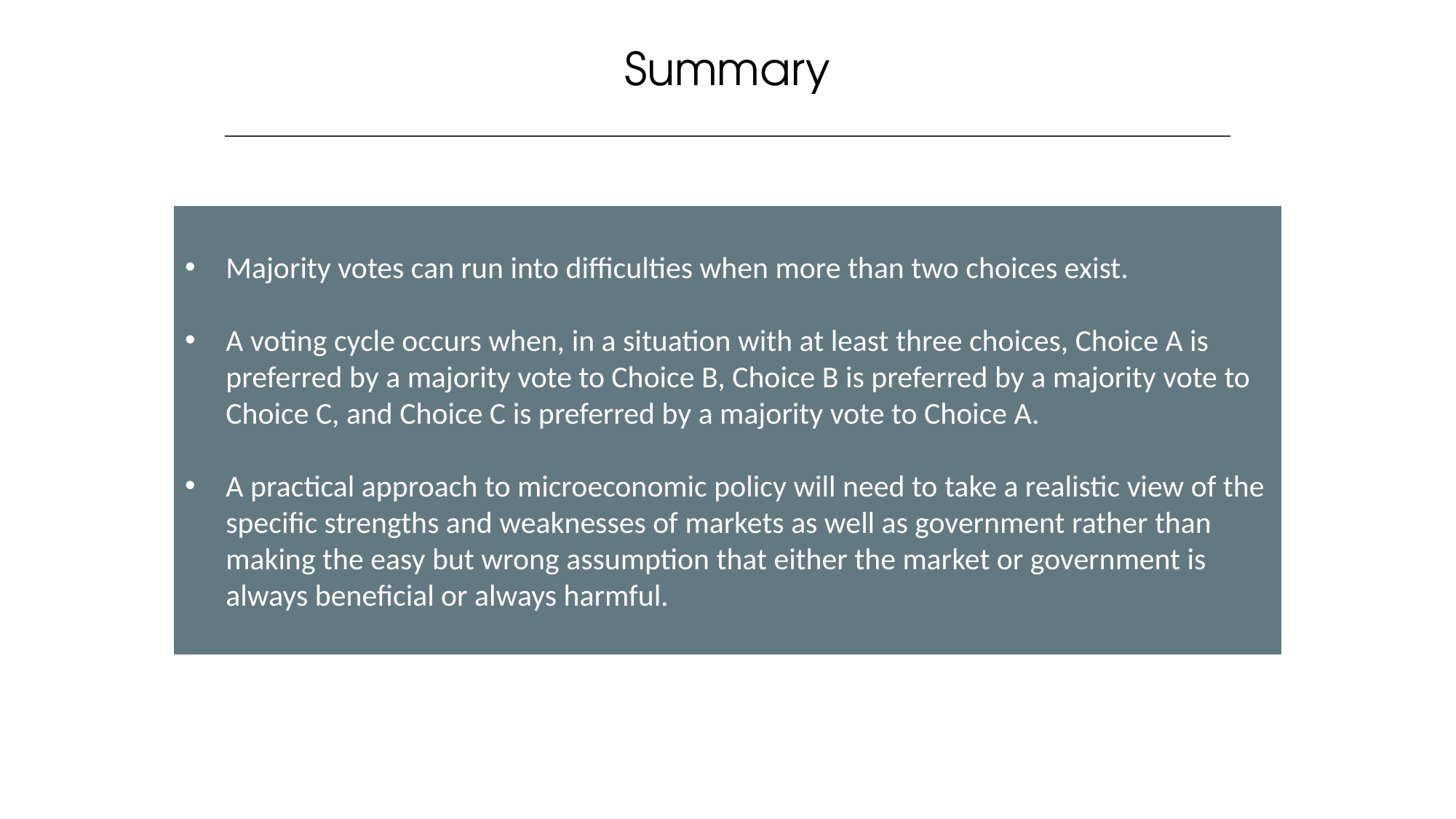

Summary
HAWKES LEARNING

Majority votes can run into difficulties when more than two choices exist.

A voting cycle occurs when, in a situation with at least three choices, Choice A is preferred by a majority vote to Choice B, Choice B is preferred by a majority vote to Choice C, and Choice C is preferred by a majority vote to Choice A.

A practical approach to microeconomic policy will need to take a realistic view of the specific strengths and weaknesses of markets as well as government rather than making the easy but wrong assumption that either the market or government is always beneficial or always harmful.